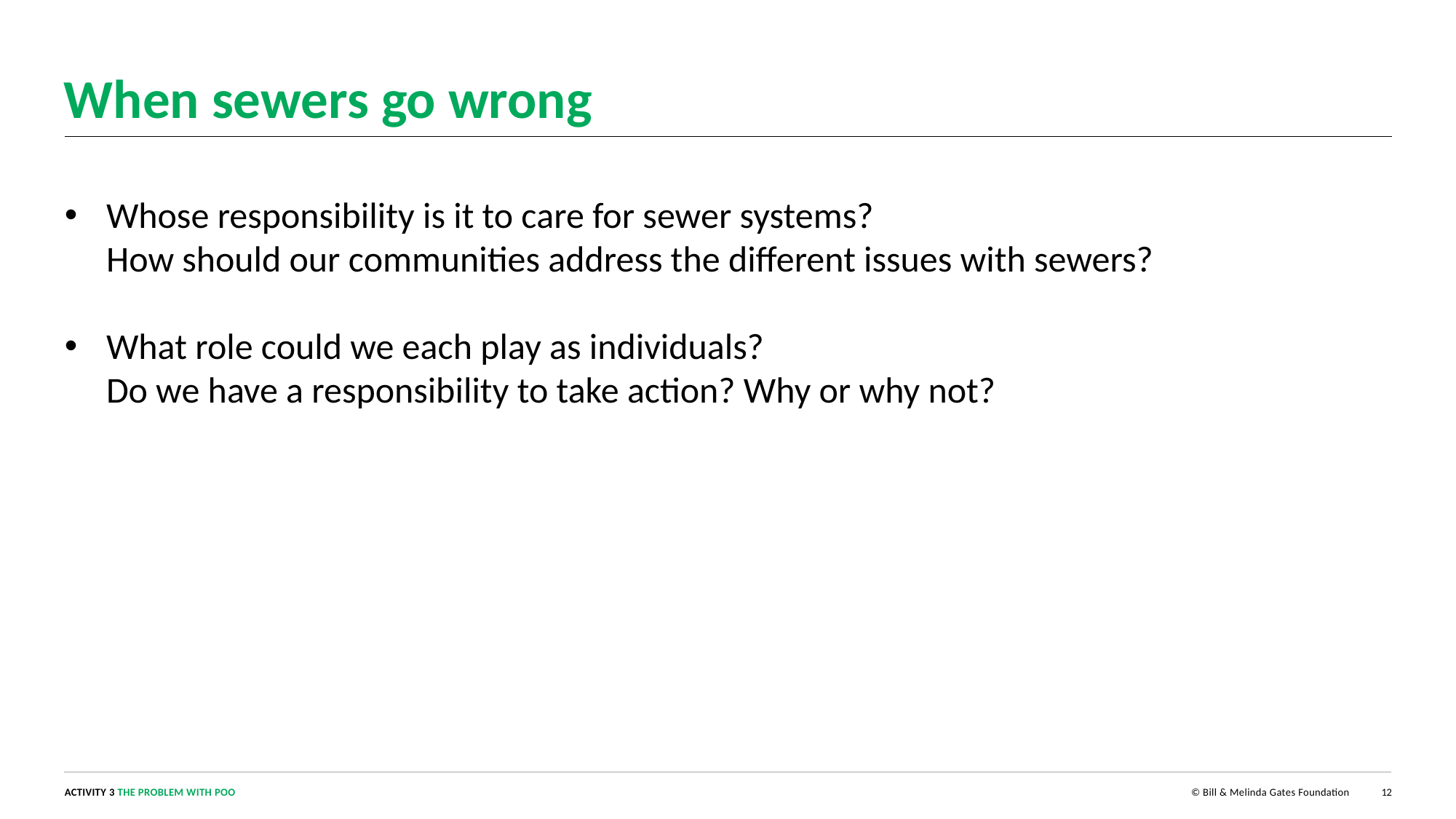

# When sewers go wrong
Whose responsibility is it to care for sewer systems?
How should our communities address the different issues with sewers?

What role could we each play as individuals?
Do we have a responsibility to take action? Why or why not?

12
ACTIVITY 3 THE PROBLEM WITH POO